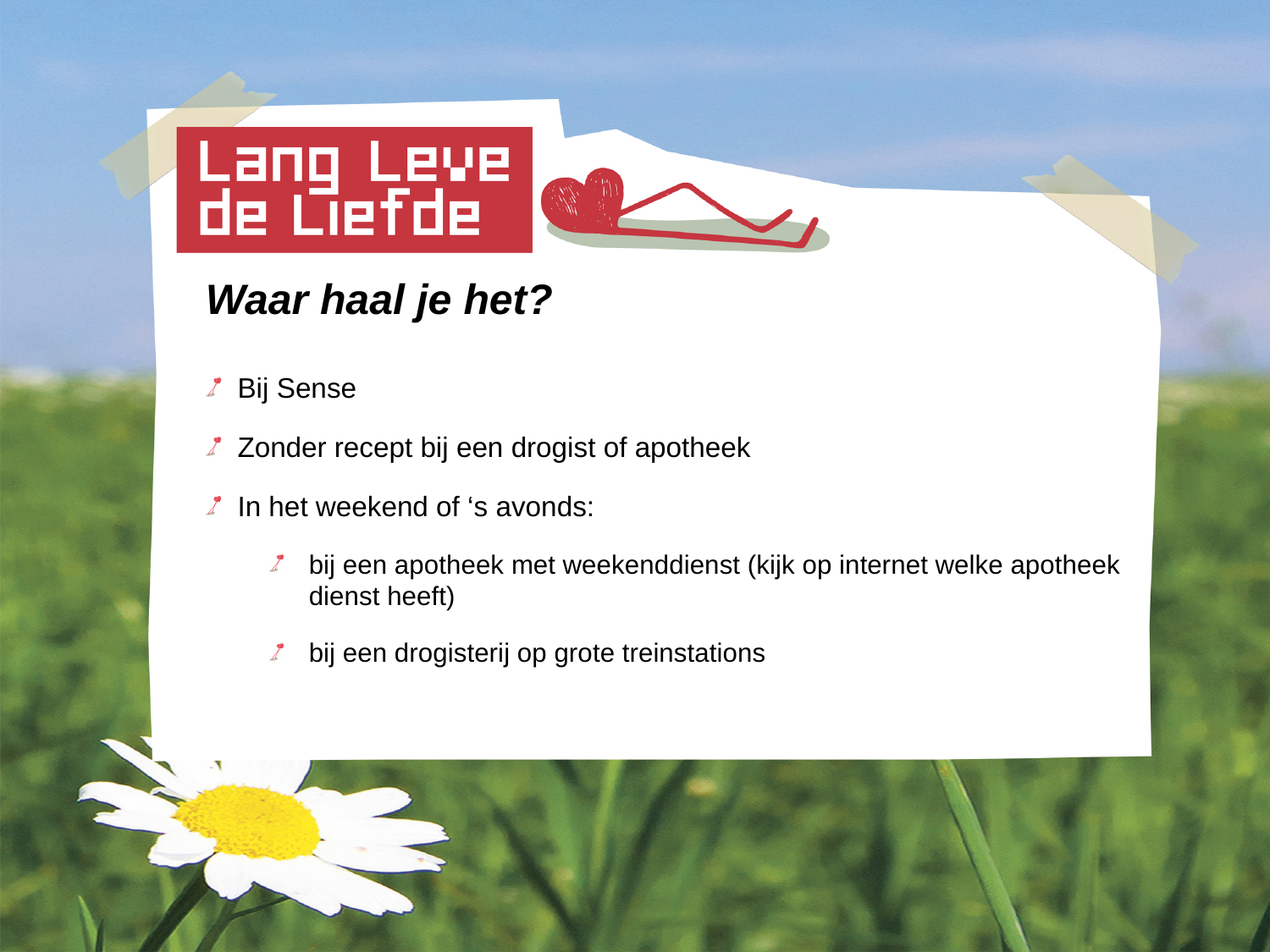

Waar haal je het?

  Bij Sense

  Zonder recept bij een drogist of apotheek

  In het weekend of ‘s avonds:

bij een apotheek met weekenddienst (kijk op internet welke apotheek dienst heeft)

bij een drogisterij op grote treinstations